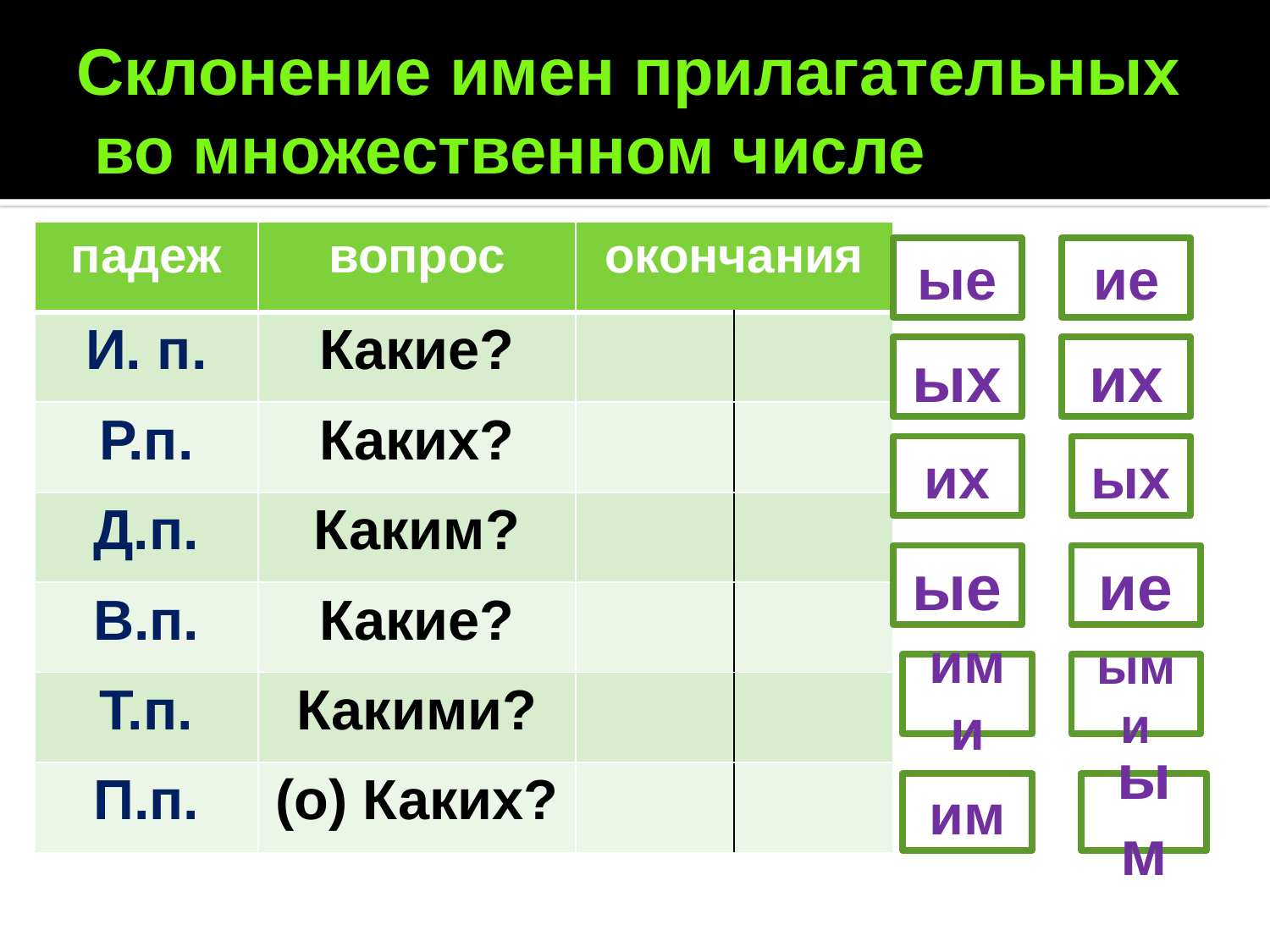

# Склонение имен прилагательных во множественном числе
| падеж | вопрос | окончания |  |
| --- | --- | --- | --- |
| И. п. | Какие? |  |  |
| Р.п. | Каких? |  |  |
| Д.п. | Каким? |  |  |
| В.п. | Какие? |  |  |
| Т.п. | Какими? |  |  |
| П.п. | (о) Каких? |  |  |

ые
ие
ых
их
их
ых
ые
ие
ими
ыми
им
ым